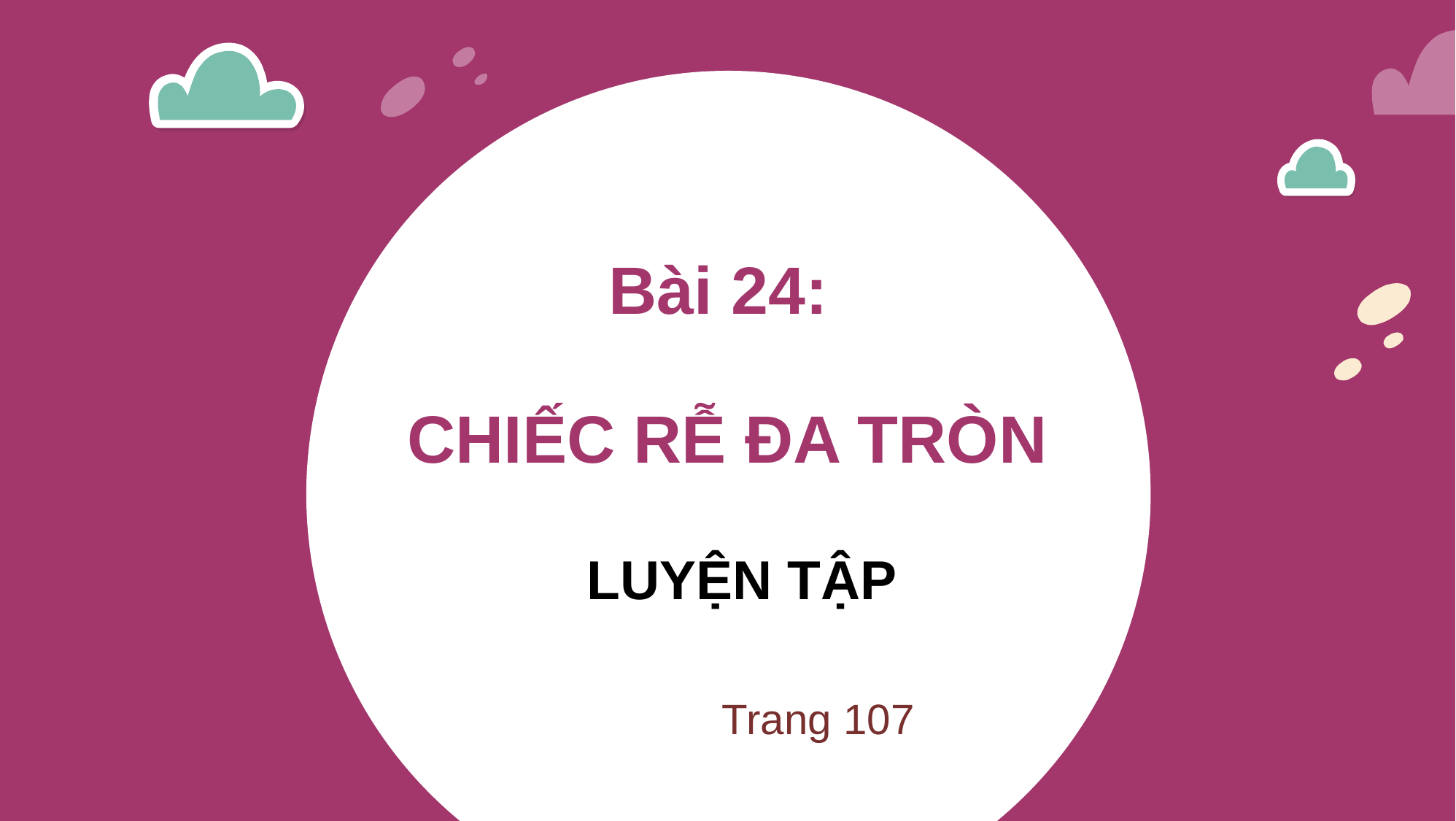

Bài 24:
CHIẾC RỄ ĐA TRÒN

LUYỆN TẬP

Trang 107